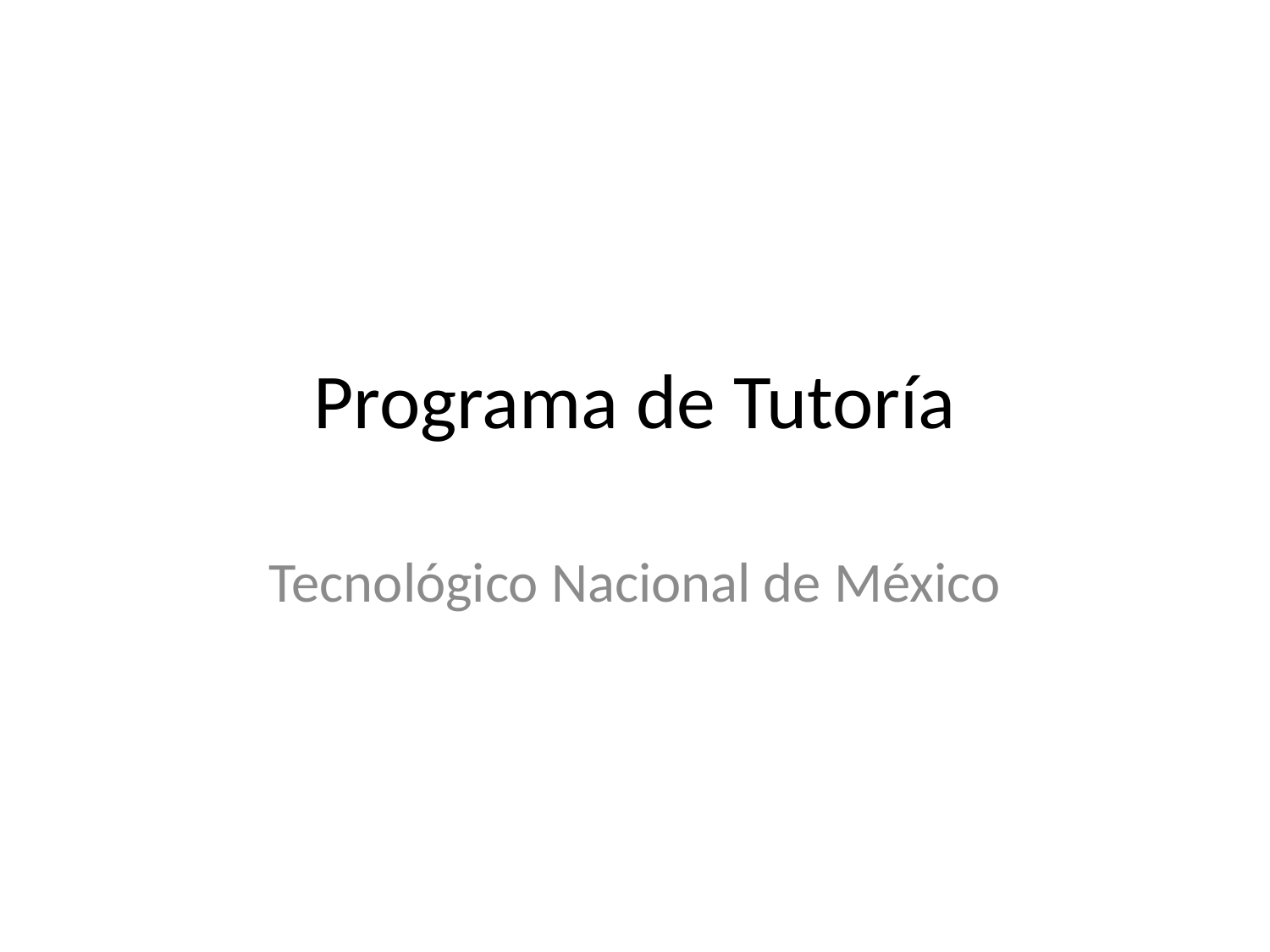

# Programa de Tutoría
Tecnológico Nacional de México